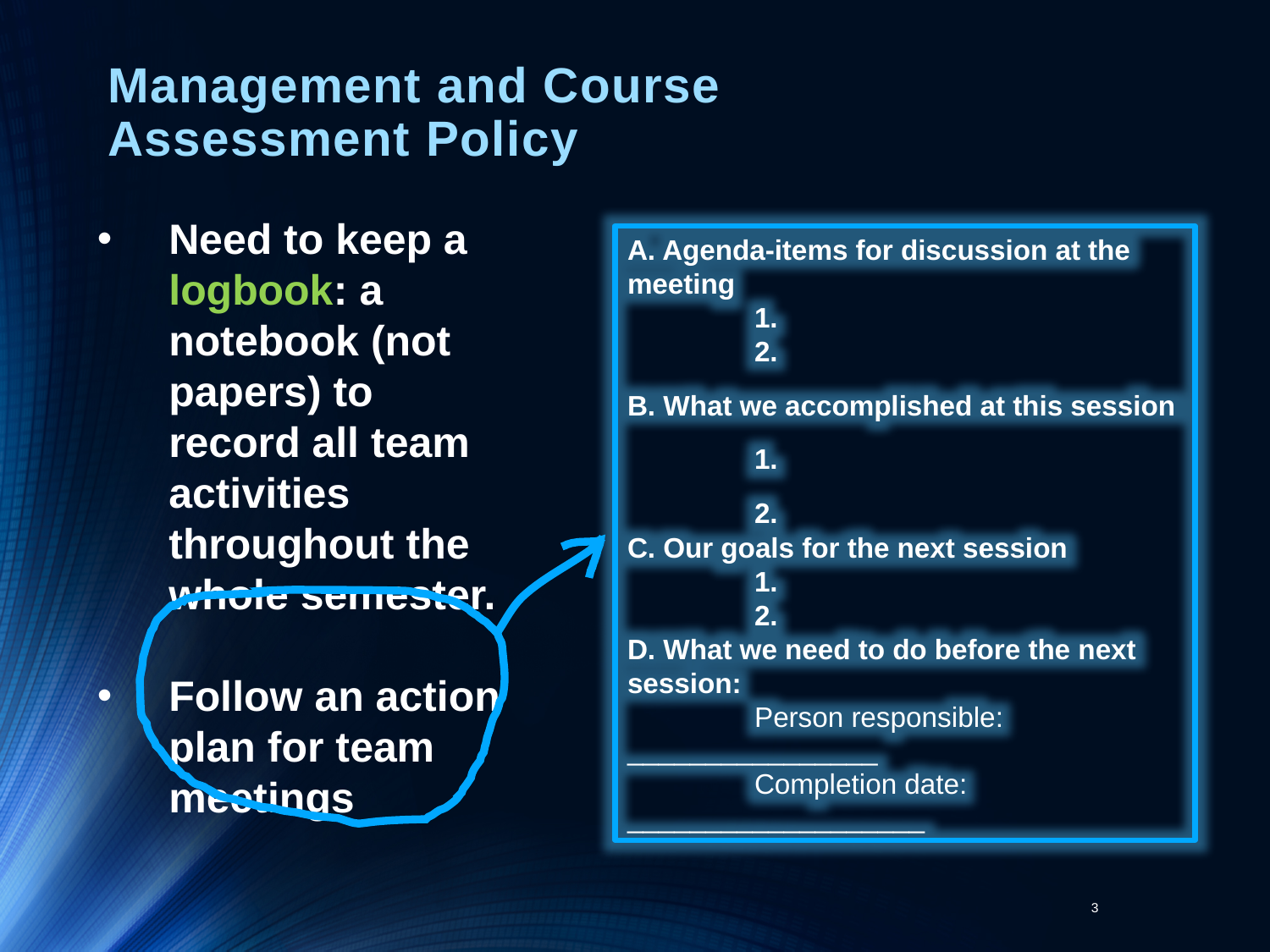

# Management and Course Assessment Policy
Need to keep a logbook: a notebook (not papers) to record all team activities throughout the whole semester.
Follow an action plan for team meetings

A. Agenda-items for discussion at the meeting
	1.
	2.
B. What we accomplished at this session
	1.
	2.
C. Our goals for the next session
	1.
	2.
D. What we need to do before the next session:
	Person responsible: 	________________
	Completion date: 	___________________

3